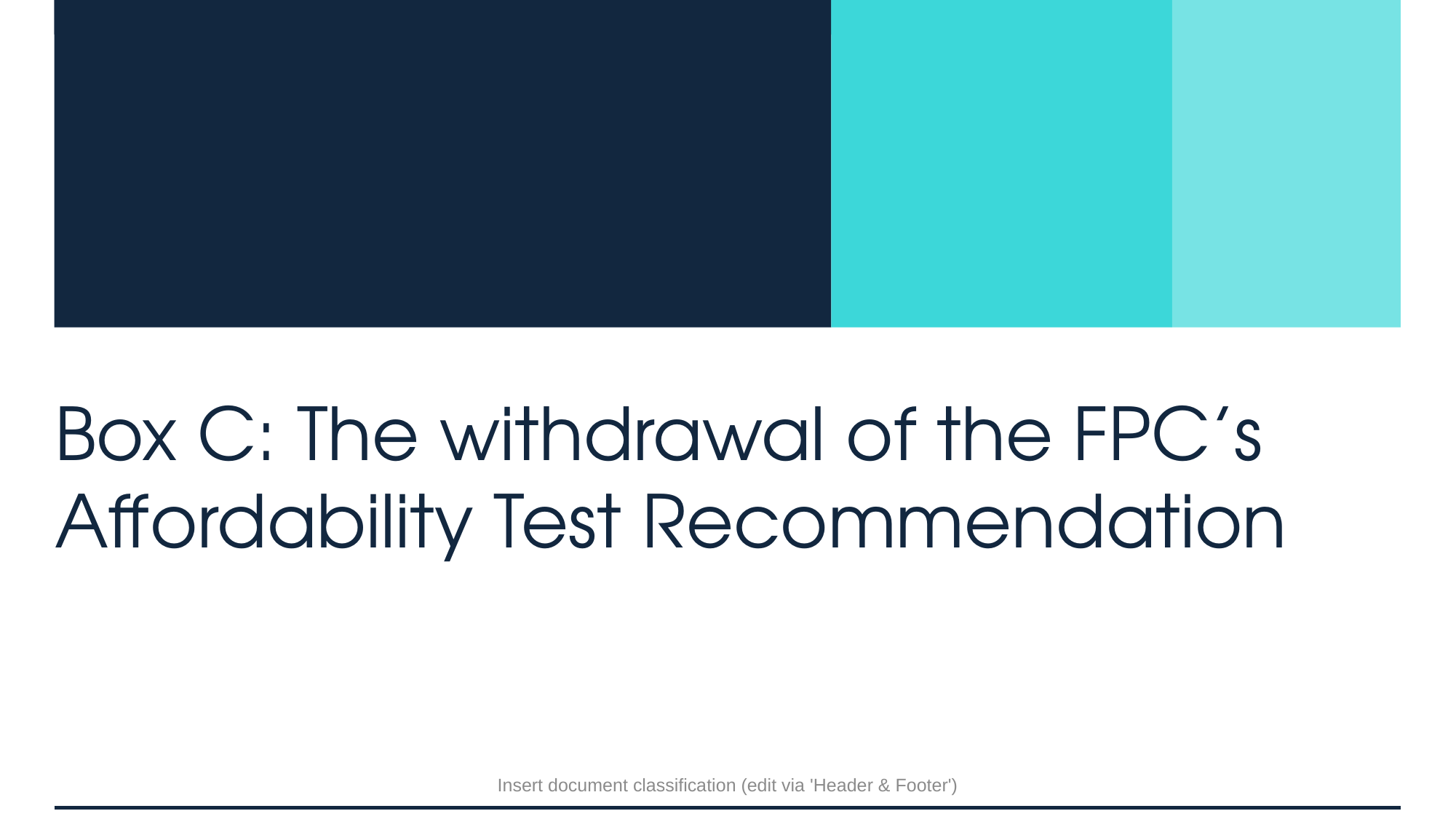

# Box C: The withdrawal of the FPC’s Affordability Test Recommendation
Insert document classification (edit via 'Header & Footer')